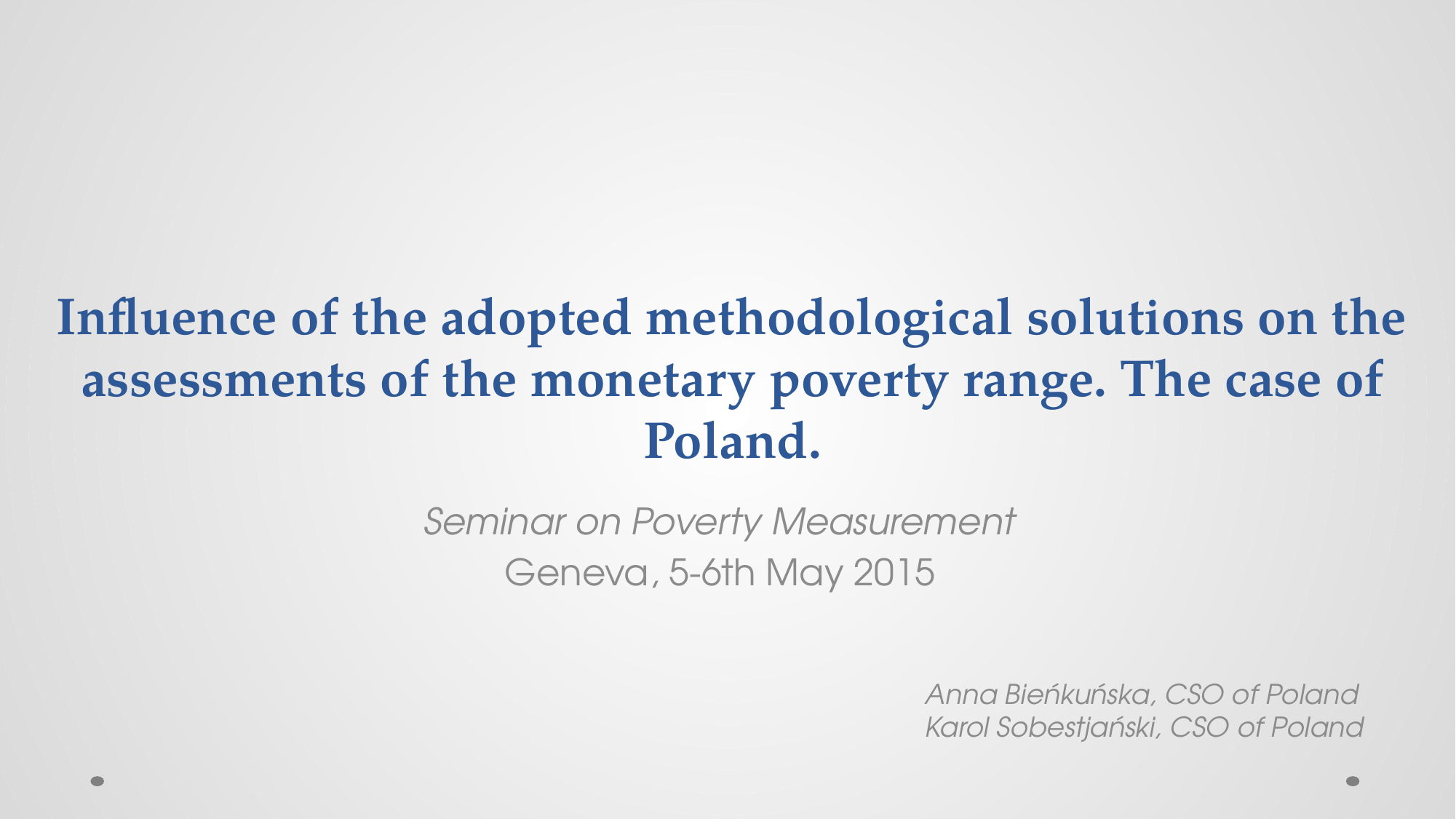

# Influence of the adopted methodological solutions on the assessments of the monetary poverty range. The case of Poland.
Seminar on Poverty Measurement
Geneva, 5-6th May 2015
Anna Bieńkuńska, CSO of Poland
Karol Sobestjański, CSO of Poland